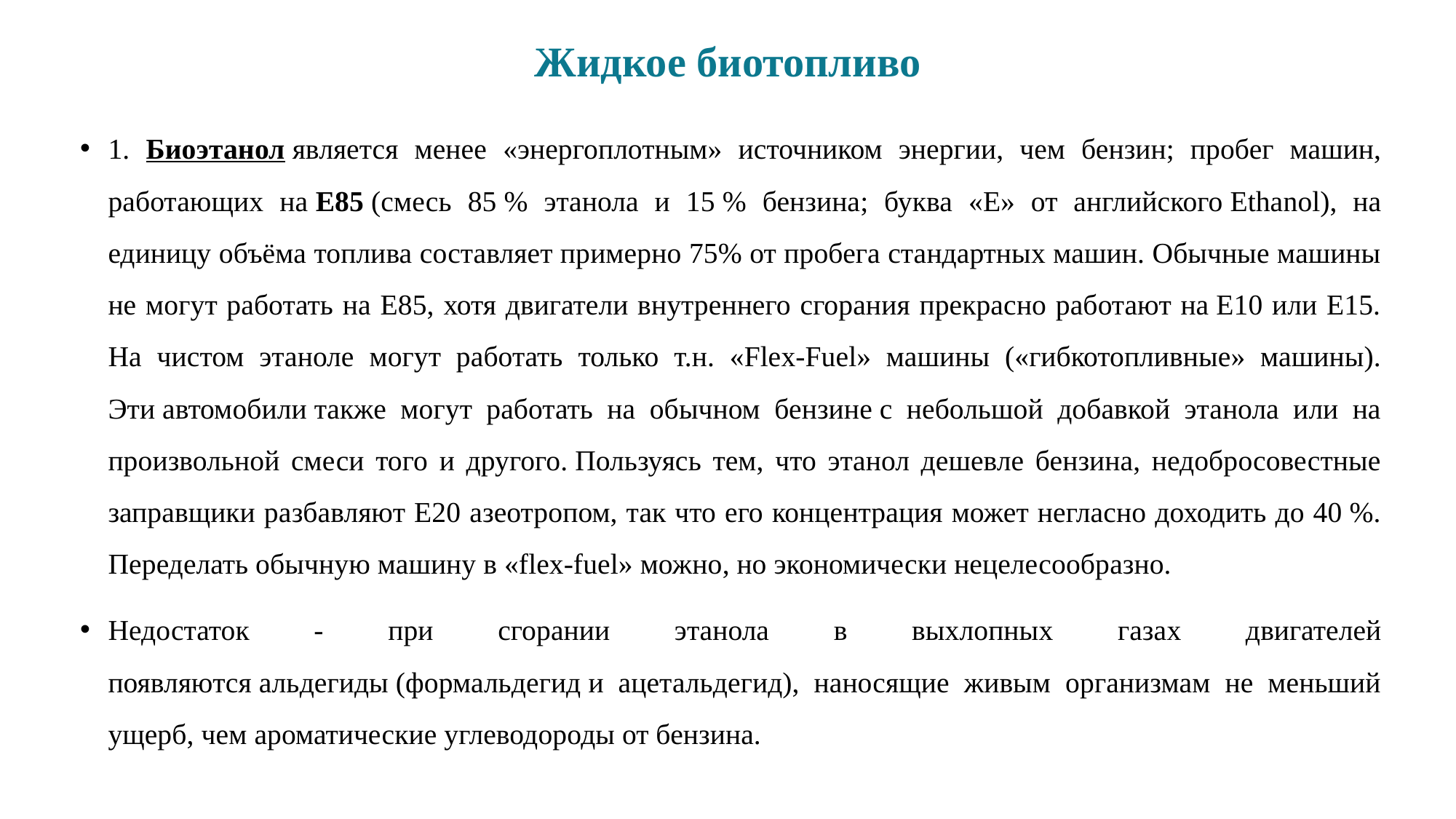

# Жидкое биотопливо
1. Биоэтанол является менее «энергоплотным» источником энергии, чем бензин; пробег машин, работающих на Е85 (смесь 85 % этанола и 15 % бензина; буква «Е» от английского Ethanol), на единицу объёма топлива составляет примерно 75% от пробега стандартных машин. Обычные машины не могут работать на Е85, хотя двигатели внутреннего сгорания прекрасно работают на Е10 или Е15. На чистом этаноле могут работать только т.н. «Flex-Fuel» машины («гибкотопливные» машины). Эти автомобили также могут работать на обычном бензине с небольшой добавкой этанола или на произвольной смеси того и другого. Пользуясь тем, что этанол дешевле бензина, недобросовестные заправщики разбавляют Е20 азеотропом, так что его концентрация может негласно доходить до 40 %. Переделать обычную машину в «flex-fuel» можно, но экономически нецелесообразно.
Недостаток - при сгорании этанола в выхлопных газах двигателей появляются альдегиды (формальдегид и ацетальдегид), наносящие живым организмам не меньший ущерб, чем ароматические углеводороды от бензина.